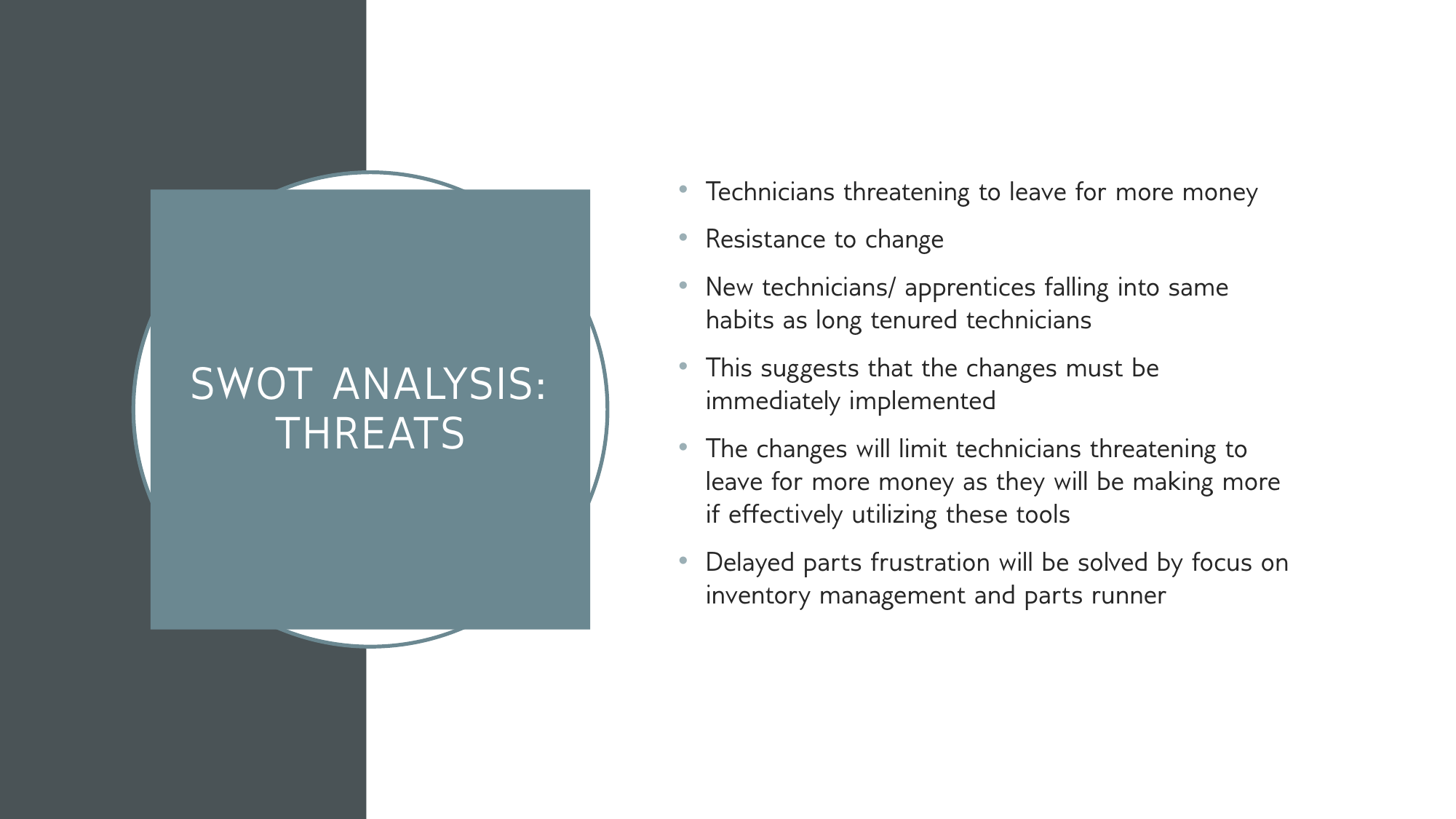

Technicians threatening to leave for more money
Resistance to change
New technicians/ apprentices falling into same habits as long tenured technicians
This suggests that the changes must be immediately implemented
The changes will limit technicians threatening to leave for more money as they will be making more if effectively utilizing these tools
Delayed parts frustration will be solved by focus on inventory management and parts runner

# SWOT Analysis: threats